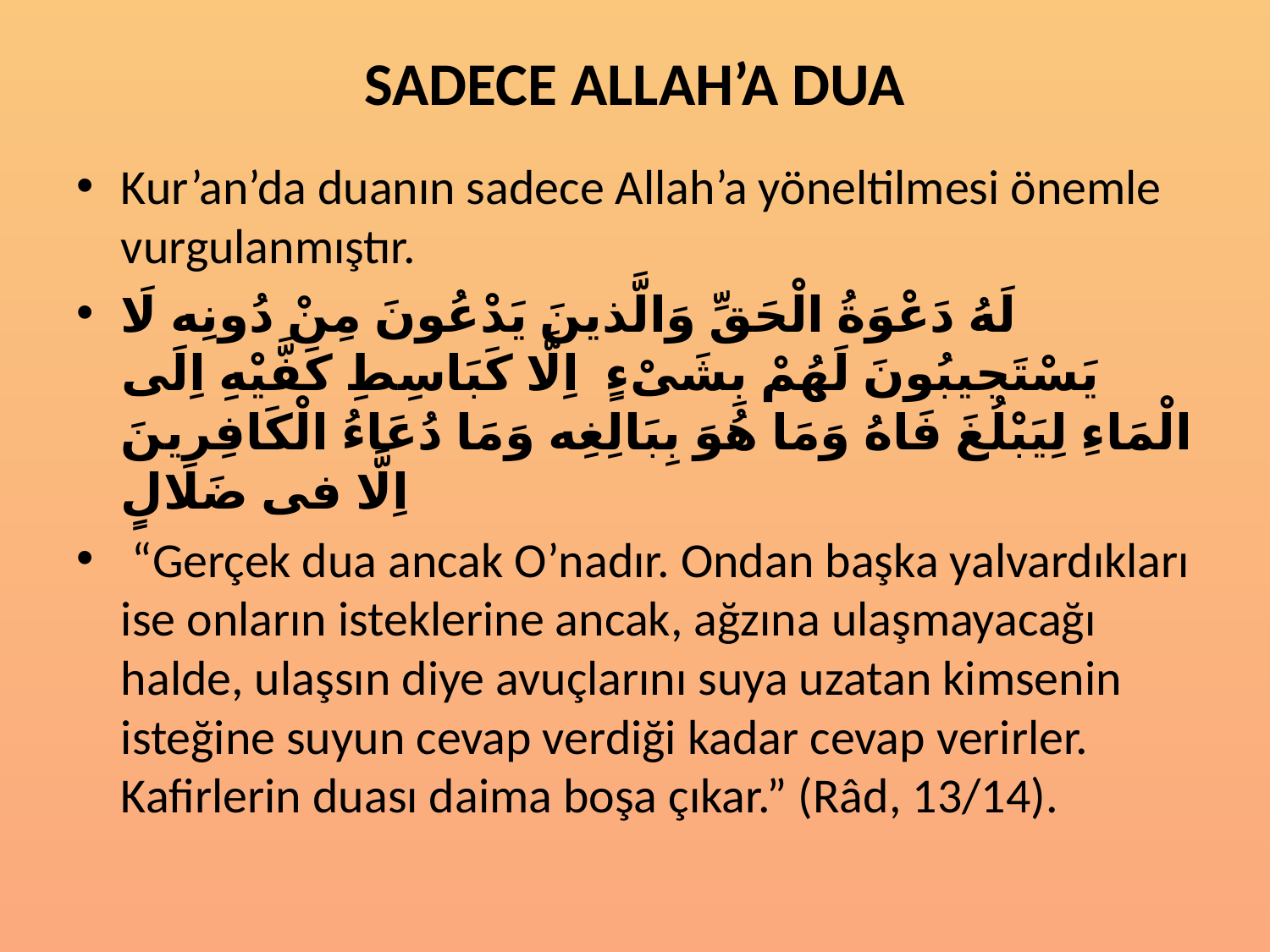

# SADECE ALLAH’A DUA
Kur’an’da duanın sadece Allah’a yöneltilmesi önemle vurgulanmıştır.
لَهُ دَعْوَةُ الْحَقِّ وَالَّذينَ يَدْعُونَ مِنْ دُونِه لَا يَسْتَجيبُونَ لَهُمْ بِشَىْءٍ  اِلَّا كَبَاسِطِ كَفَّيْهِ اِلَى الْمَاءِ لِيَبْلُغَ فَاهُ وَمَا هُوَ بِبَالِغِه وَمَا دُعَاءُ الْكَافِرينَ اِلَّا فى ضَلَالٍ
 “Gerçek dua ancak O’nadır. Ondan başka yalvardıkları ise onların isteklerine ancak, ağzına ulaşmayacağı halde, ulaşsın diye avuçlarını suya uzatan kimsenin isteğine suyun cevap verdiği kadar cevap verirler. Kafirlerin duası daima boşa çıkar.” (Râd, 13/14).